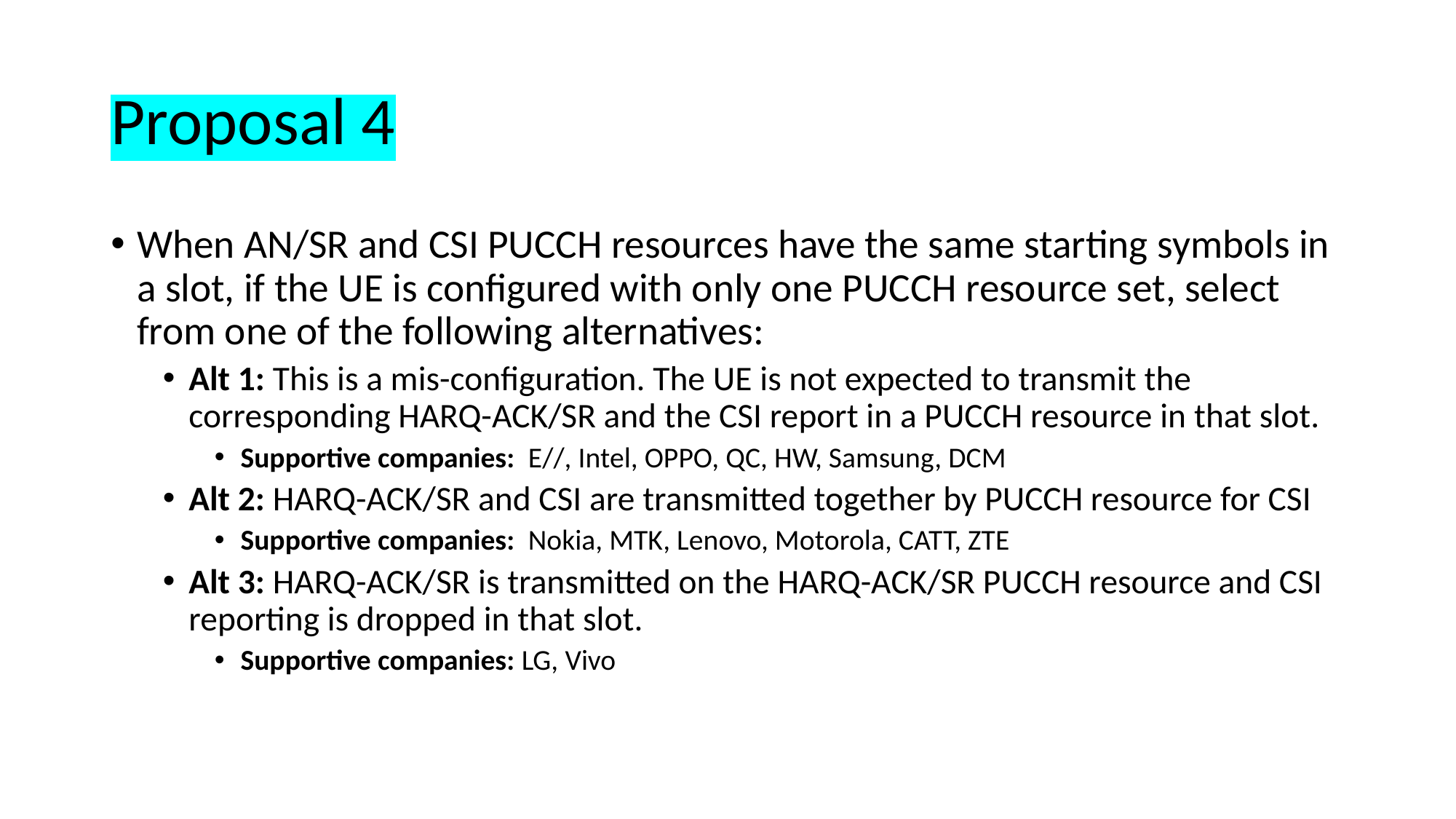

# Proposal 4
When AN/SR and CSI PUCCH resources have the same starting symbols in a slot, if the UE is configured with only one PUCCH resource set, select from one of the following alternatives:
Alt 1: This is a mis-configuration. The UE is not expected to transmit the corresponding HARQ-ACK/SR and the CSI report in a PUCCH resource in that slot.
Supportive companies:  E//, Intel, OPPO, QC, HW, Samsung, DCM
Alt 2: HARQ-ACK/SR and CSI are transmitted together by PUCCH resource for CSI
Supportive companies:  Nokia, MTK, Lenovo, Motorola, CATT, ZTE
Alt 3: HARQ-ACK/SR is transmitted on the HARQ-ACK/SR PUCCH resource and CSI reporting is dropped in that slot.
Supportive companies: LG, Vivo